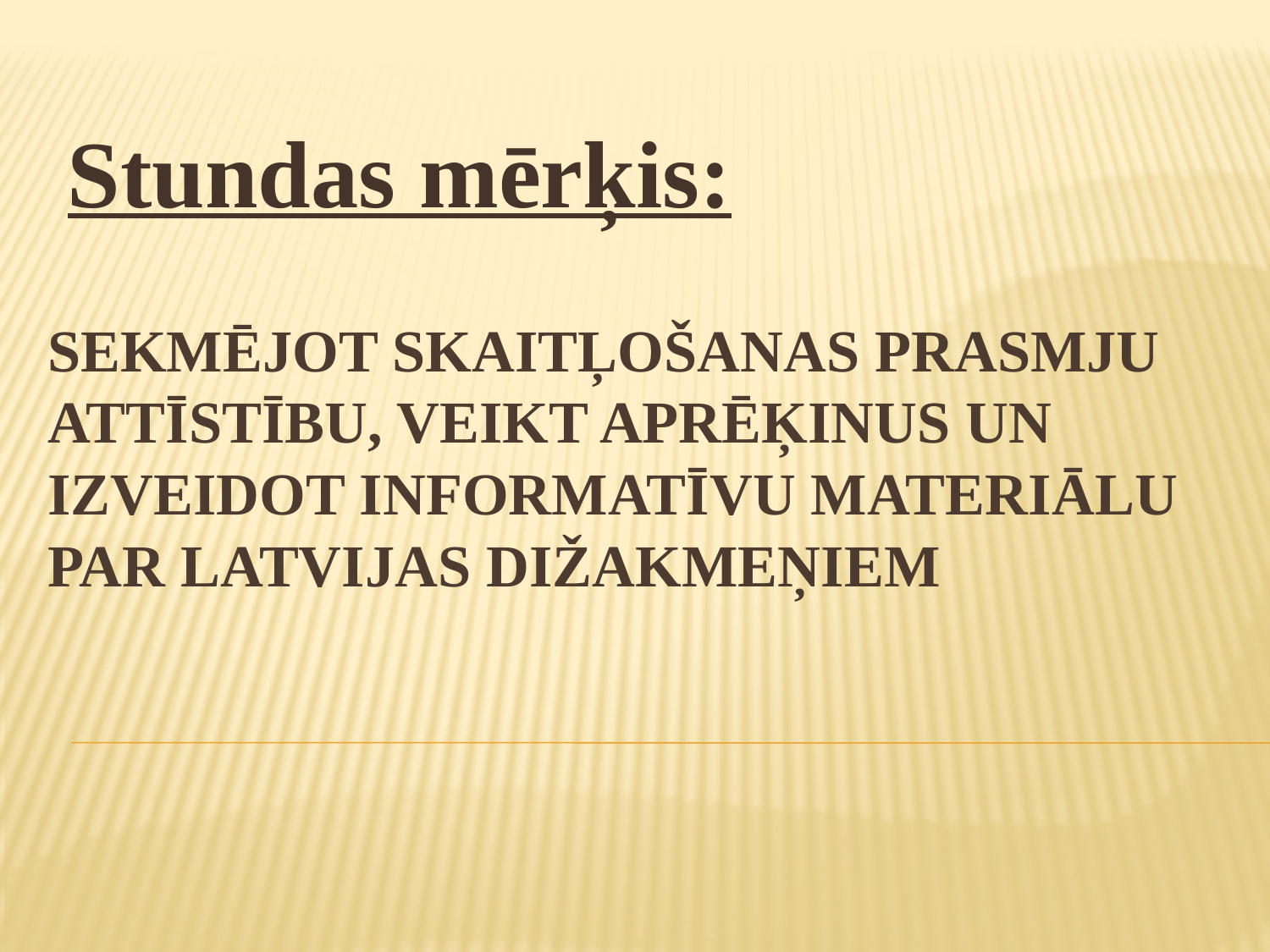

Stundas mērķis:
# Sekmējot skaitļošanas prasmju attīstību, veikt aprēķinus un izveidot informatīvu materiālu par Latvijas dižakmeņiem